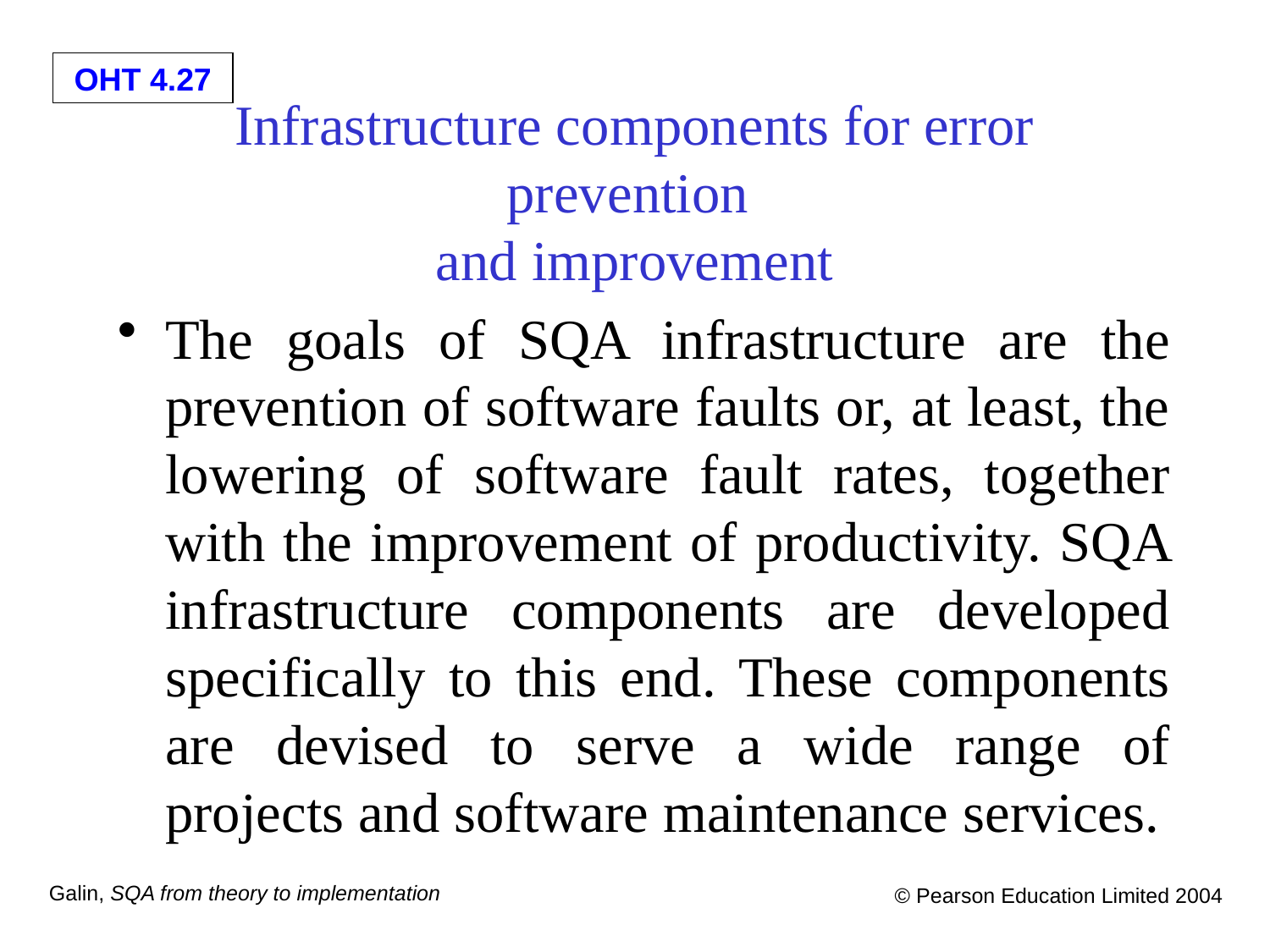

# Infrastructure components for error prevention and improvement
The goals of SQA infrastructure are the prevention of software faults or, at least, the lowering of software fault rates, together with the improvement of productivity. SQA infrastructure components are developed specifically to this end. These components are devised to serve a wide range of projects and software maintenance services.